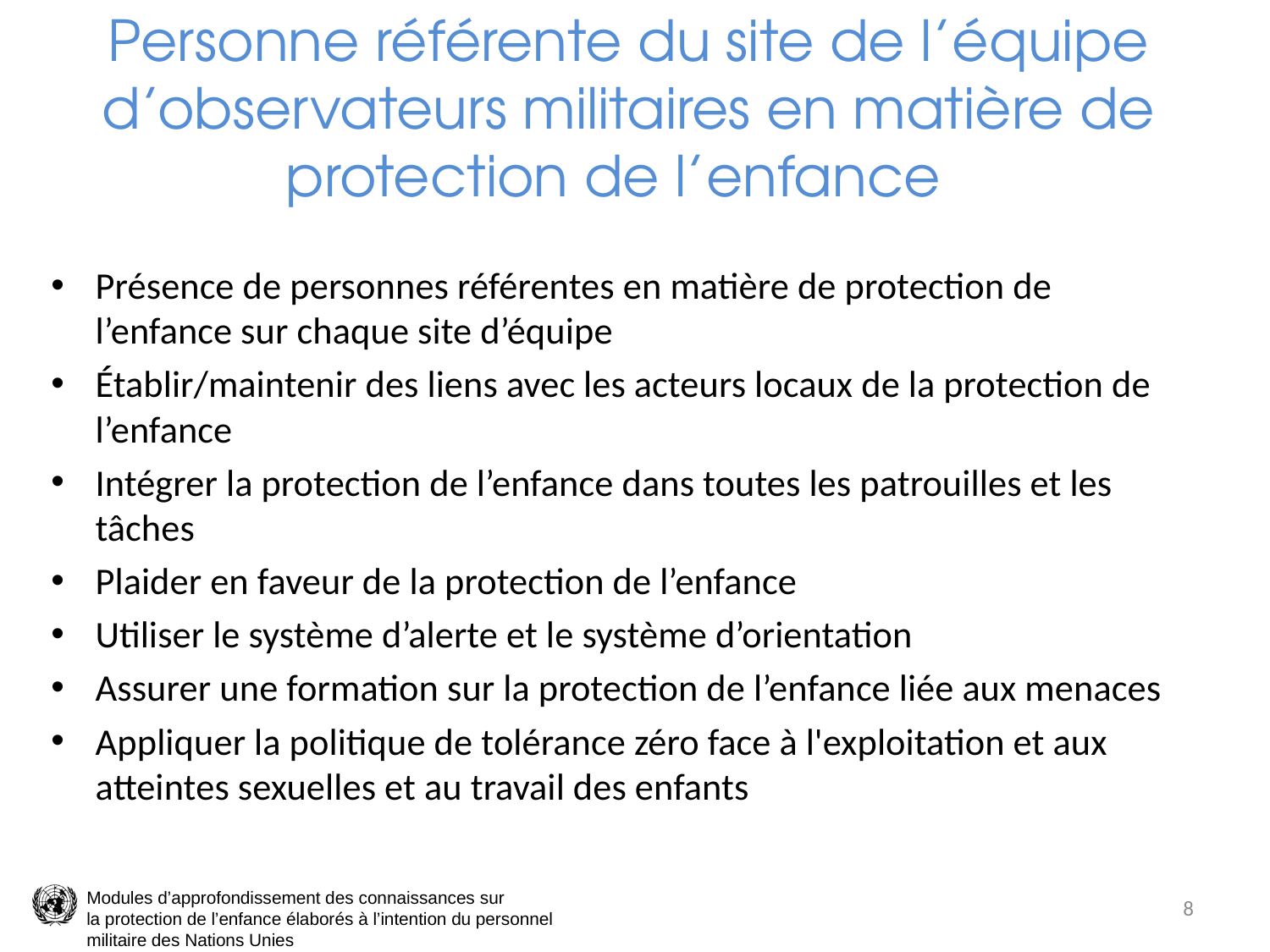

# Personne référente du site de l’équipe d’observateurs militaires en matière de protection de l’enfance

Présence de personnes référentes en matière de protection de l’enfance sur chaque site d’équipe
Établir/maintenir des liens avec les acteurs locaux de la protection de l’enfance
Intégrer la protection de l’enfance dans toutes les patrouilles et les tâches
Plaider en faveur de la protection de l’enfance
Utiliser le système d’alerte et le système d’orientation
Assurer une formation sur la protection de l’enfance liée aux menaces
Appliquer la politique de tolérance zéro face à l'exploitation et aux atteintes sexuelles et au travail des enfants
8